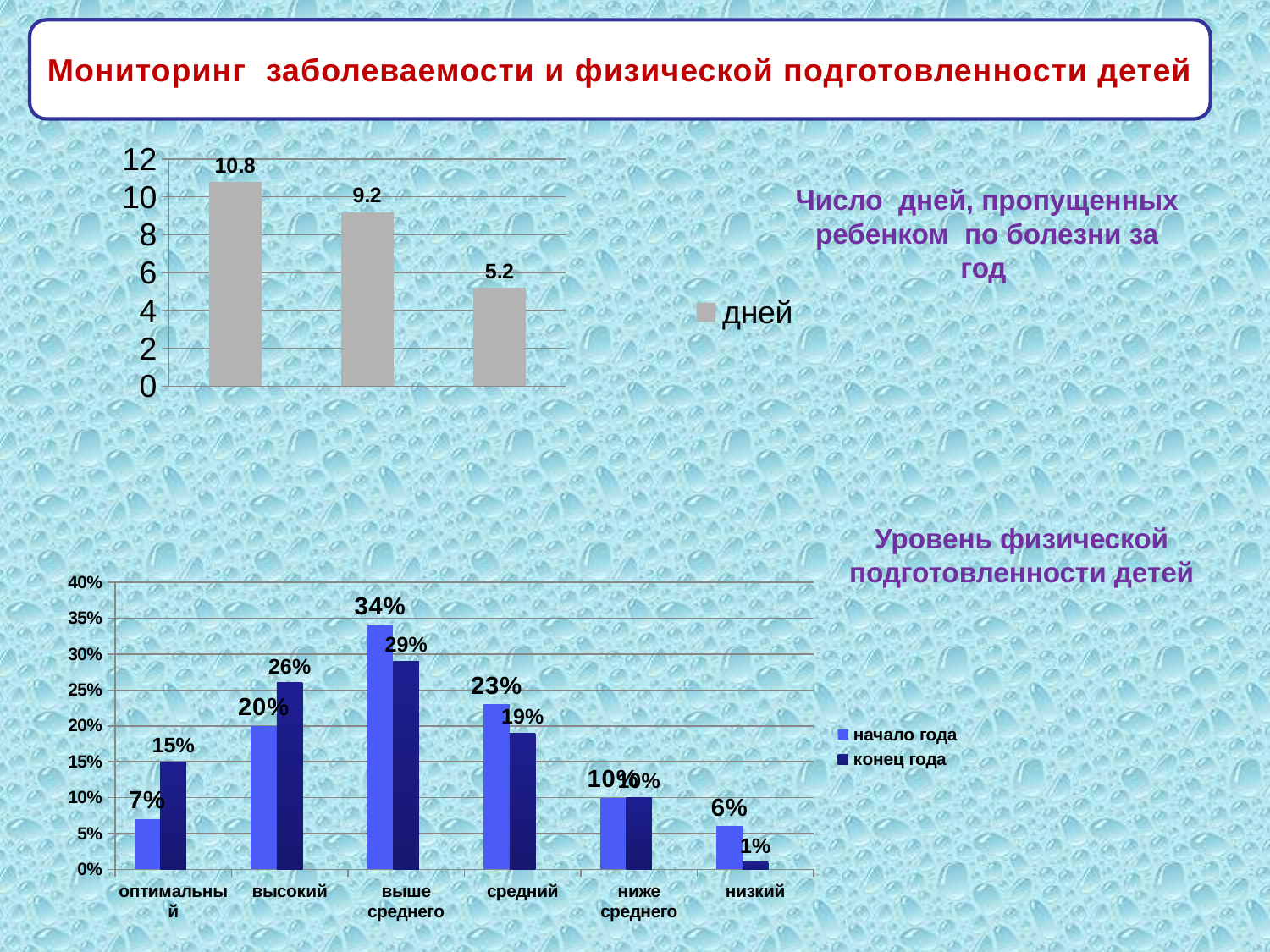

Мониторинг  заболеваемости и физической подготовленности детей

### Chart

| Category | дней |
|---|---|
| 2008 | 10.8 |
| 2009 | 9.200000000000001 |
| 2010 | 5.2 |
Число  дней, пропущенных ребенком  по болезни за год
Уровень физической подготовленности детей

### Chart

| Category | начало года | конец года | Столбец1 |
|---|---|---|---|
| оптимальный | 0.07000000000000002 | 0.15000000000000024 | None |
| высокий | 0.2 | 0.26 | None |
| выше среднего | 0.34 | 0.2900000000000003 | None |
| средний | 0.23 | 0.19 | None |
| ниже среднего | 0.1 | 0.1 | None |
| низкий | 0.06000000000000003 | 0.010000000000000005 | None |